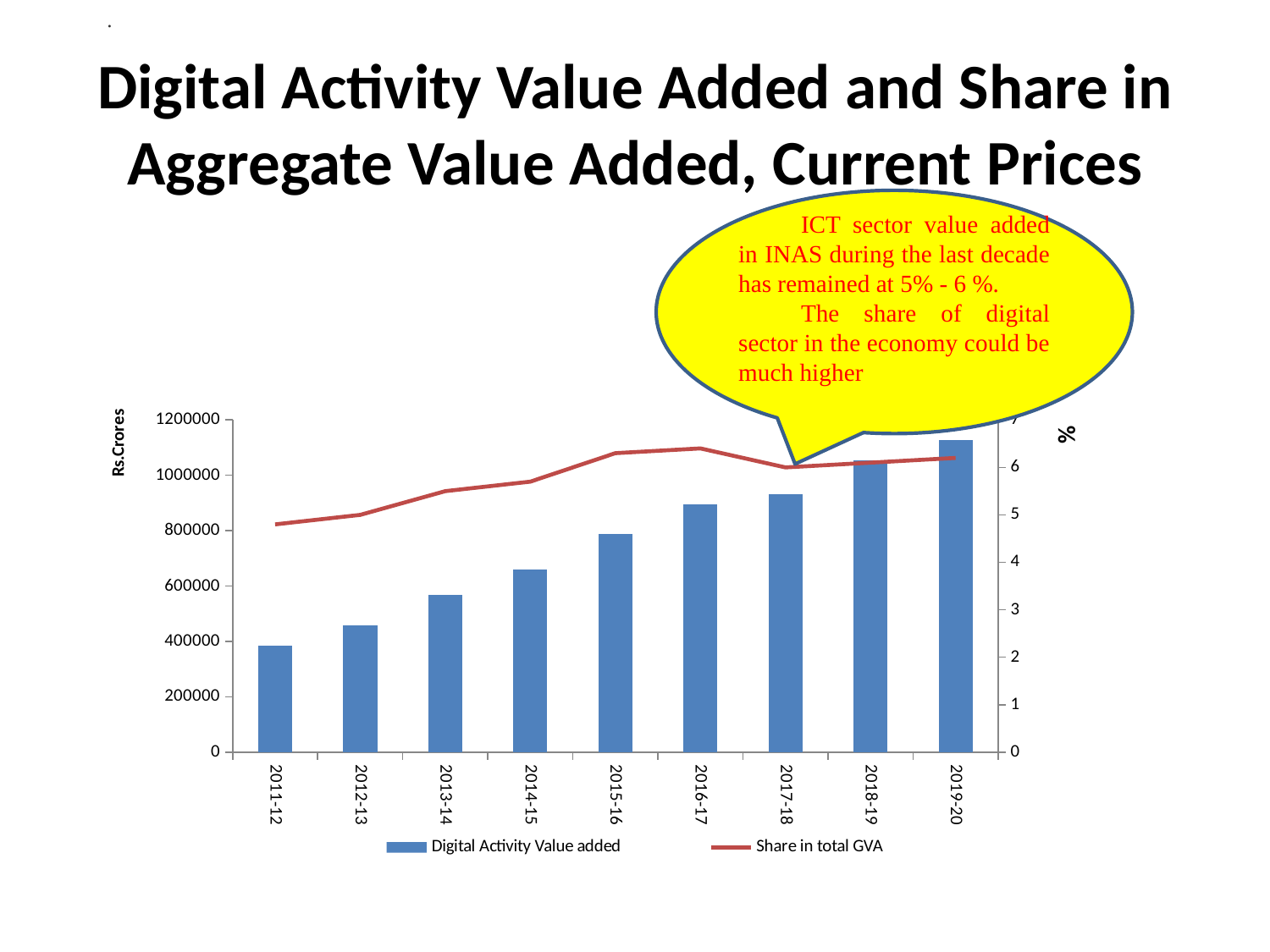

.
# Digital Activity Value Added and Share in Aggregate Value Added, Current Prices

ICT sector value added in INAS during the last decade has remained at 5% - 6 %.
The share of digital sector in the economy could be much higher

### Chart

| Category |  |  |
|---|---|---|
| 2011-12 | 385410.0 | 4.8 |
| 2012-13 | 456752.0 | 5.0 |
| 2013-14 | 568827.0 | 5.5 |
| 2014-15 | 659072.0 | 5.7 |
| 2015-16 | 789594.0 | 6.3 |
| 2016-17 | 895235.0 | 6.4 |
| 2017-18 | 932184.0 | 6.0 |
| 2018-19 | 1052969.0 | 6.1 |
| 2019-20 | 1128654.0 | 6.2 |